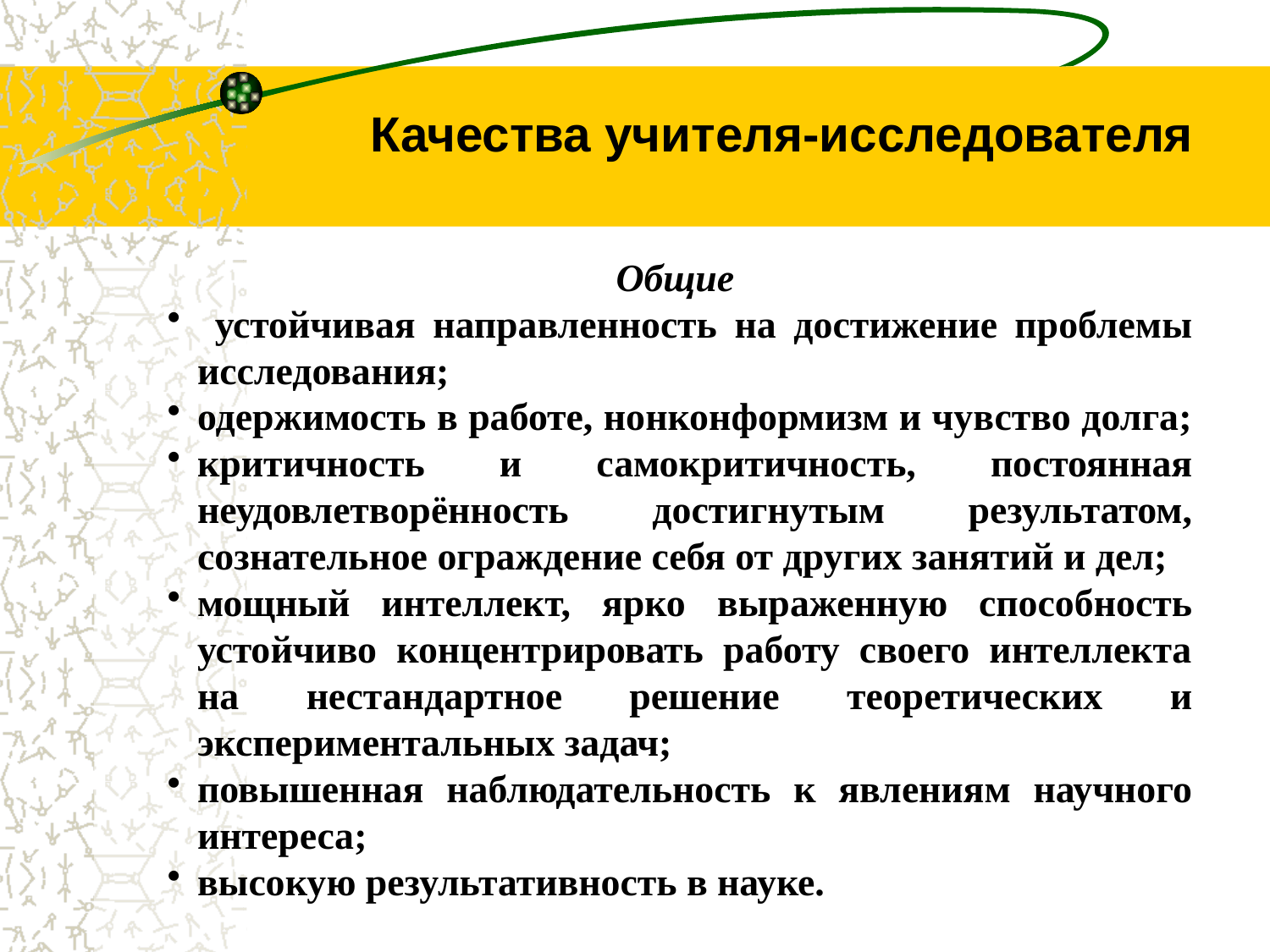

Качества учителя-исследователя
Общие
 устойчивая направленность на достижение проблемы исследования;
одержимость в работе, нонконформизм и чувство долга;
критичность и самокритичность, постоянная неудовлетворённость достигнутым результатом, сознательное ограждение себя от других занятий и дел;
мощный интеллект, ярко выраженную способность устойчиво концентрировать работу своего интеллекта на нестандартное решение теоретических и экспериментальных задач;
повышенная наблюдательность к явлениям научного интереса;
высокую результативность в науке.